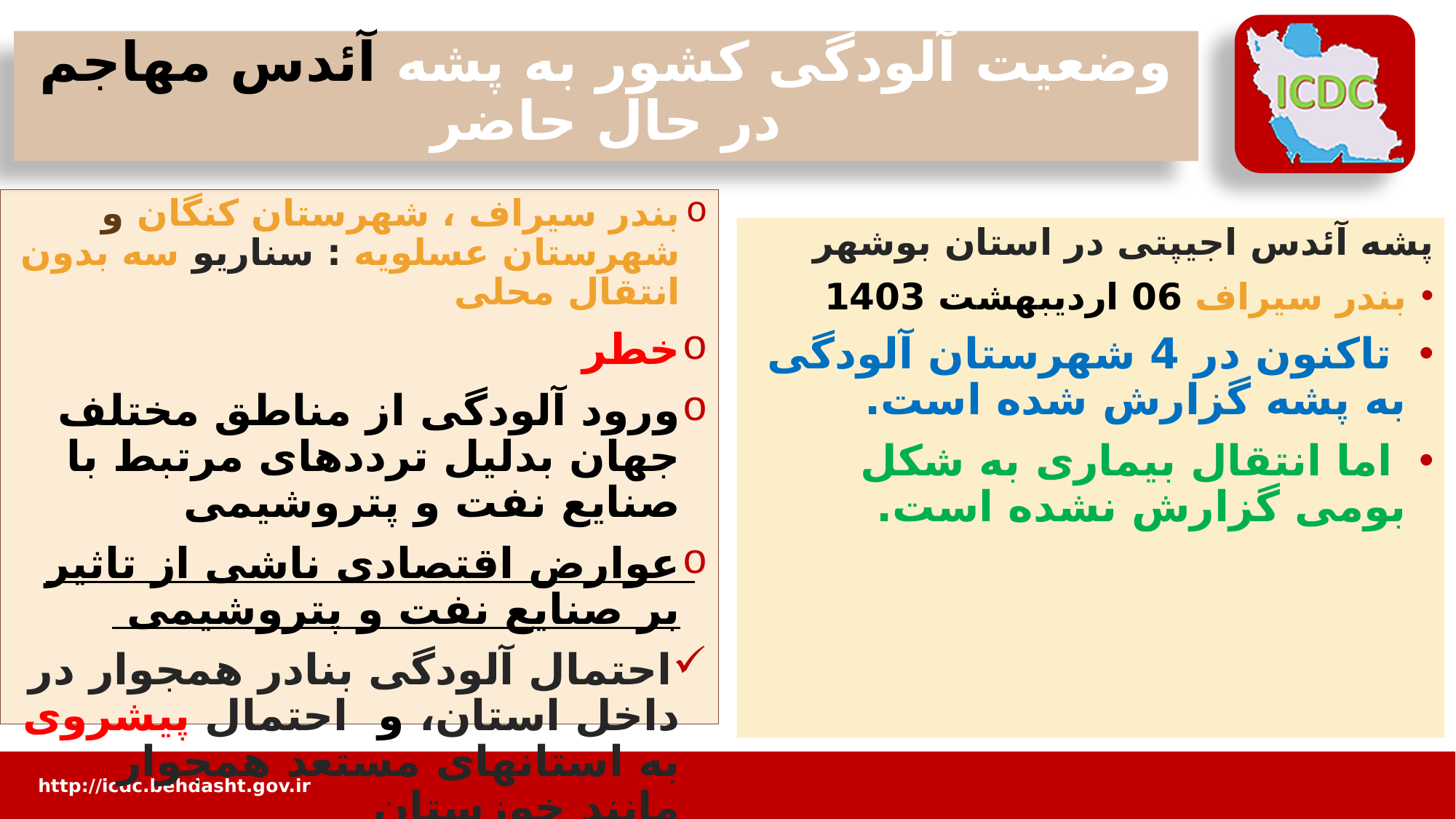

# وضعیت آلودگی کشور به پشه آئدس مهاجم در حال حاضر
بندر سیراف ، شهرستان کنگان و شهرستان عسلویه : سناریو سه بدون انتقال محلی
خطر
ورود آلودگی از مناطق مختلف جهان بدلیل ترددهای مرتبط با صنایع نفت و پتروشیمی
عوارض اقتصادی ناشی از تاثیر بر صنایع نفت و پتروشیمی
احتمال آلودگی بنادر همجوار در داخل استان، و  احتمال پیشروی به استانهای مستعد همجوار مانند خوزستان
پشه آئدس اجیپتی در استان بوشهر
بندر سیراف 06 اردیبهشت 1403
 تاکنون در 4 شهرستان آلودگی به پشه گزارش شده است.
 اما انتقال بیماری به شکل بومی گزارش نشده است.